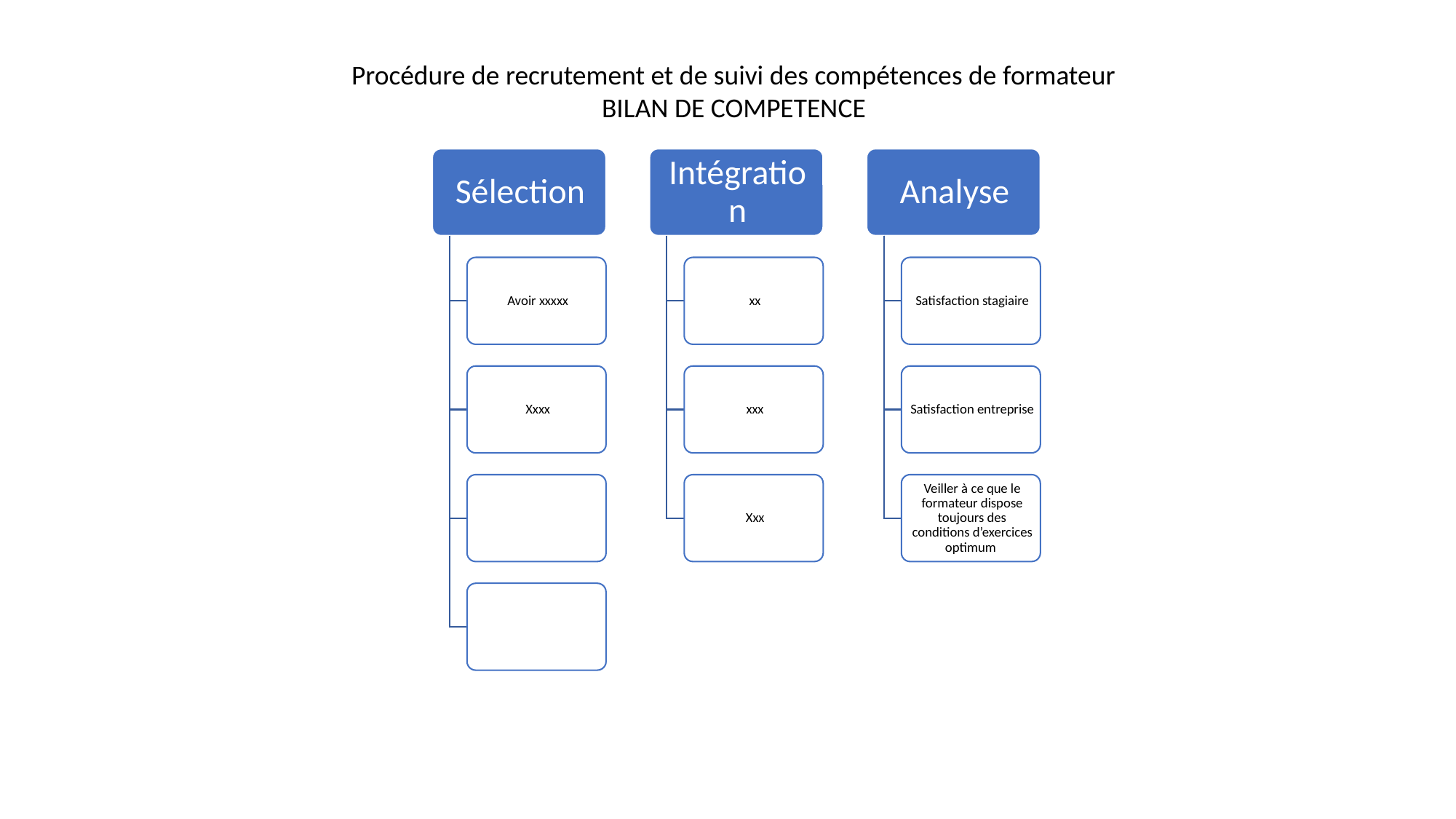

Procédure de recrutement et de suivi des compétences de formateur
BILAN DE COMPETENCE
Sélection
Avoir xxxxx
Xxxx

Intégration
xx
xxx
Xxx
Analyse
Satisfaction stagiaire
Satisfaction entreprise
Veiller à ce que le formateur dispose toujours des conditions d’exercices optimum